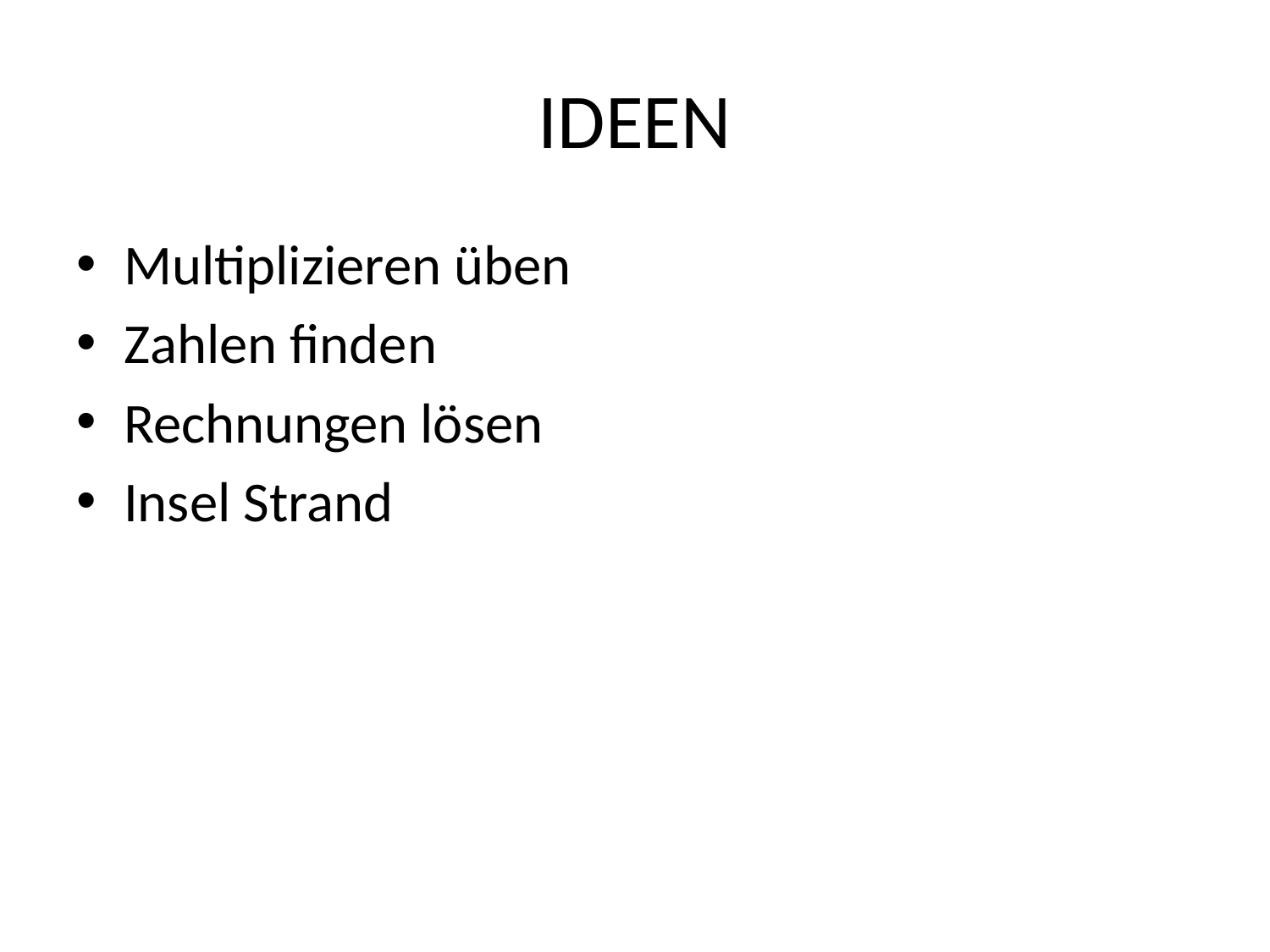

# IDEEN
Multiplizieren üben
Zahlen finden
Rechnungen lösen
Insel Strand